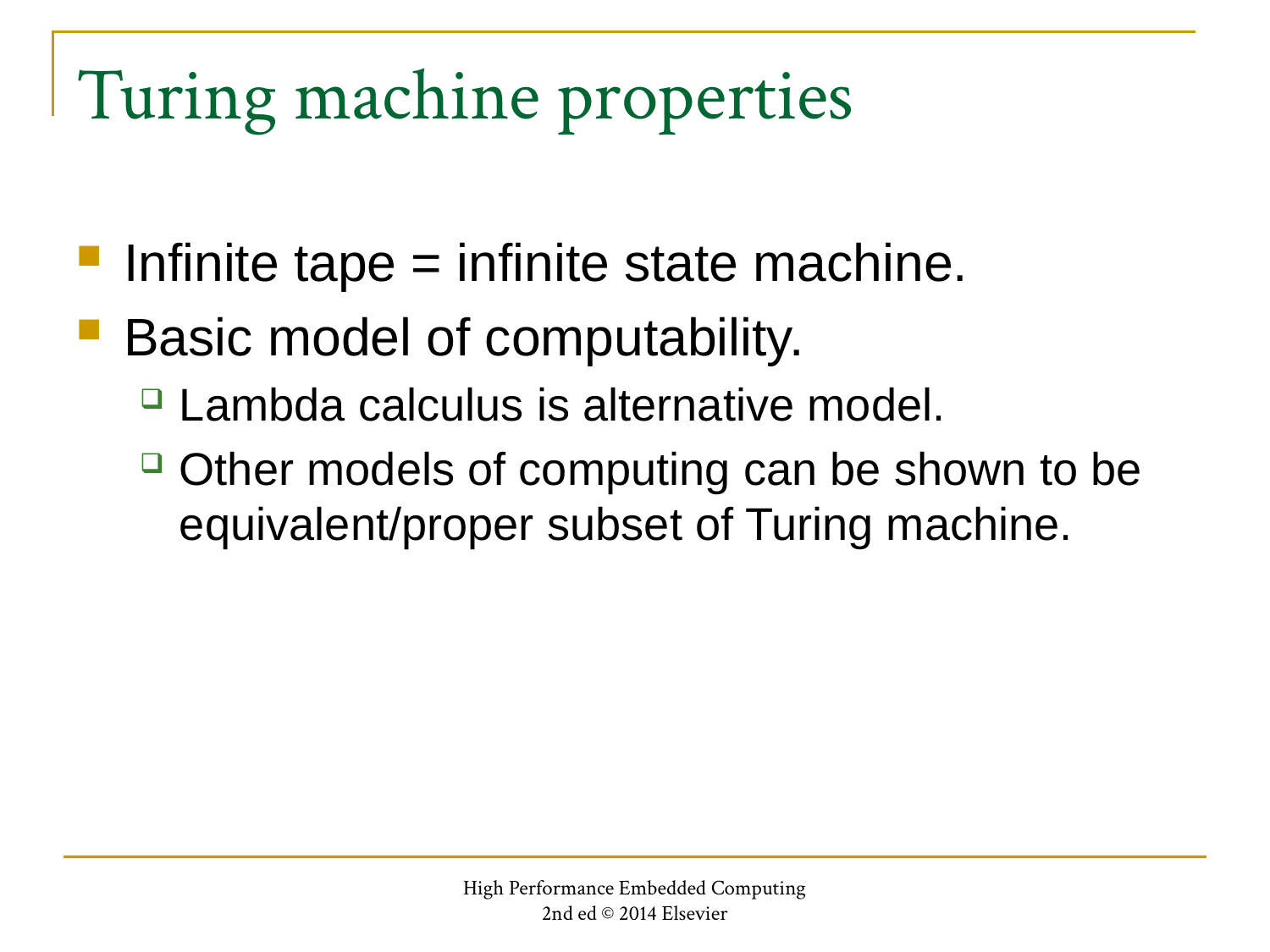

# Turing machine properties
Infinite tape = infinite state machine.
Basic model of computability.
Lambda calculus is alternative model.
Other models of computing can be shown to be equivalent/proper subset of Turing machine.
High Performance Embedded Computing 2nd ed © 2014 Elsevier